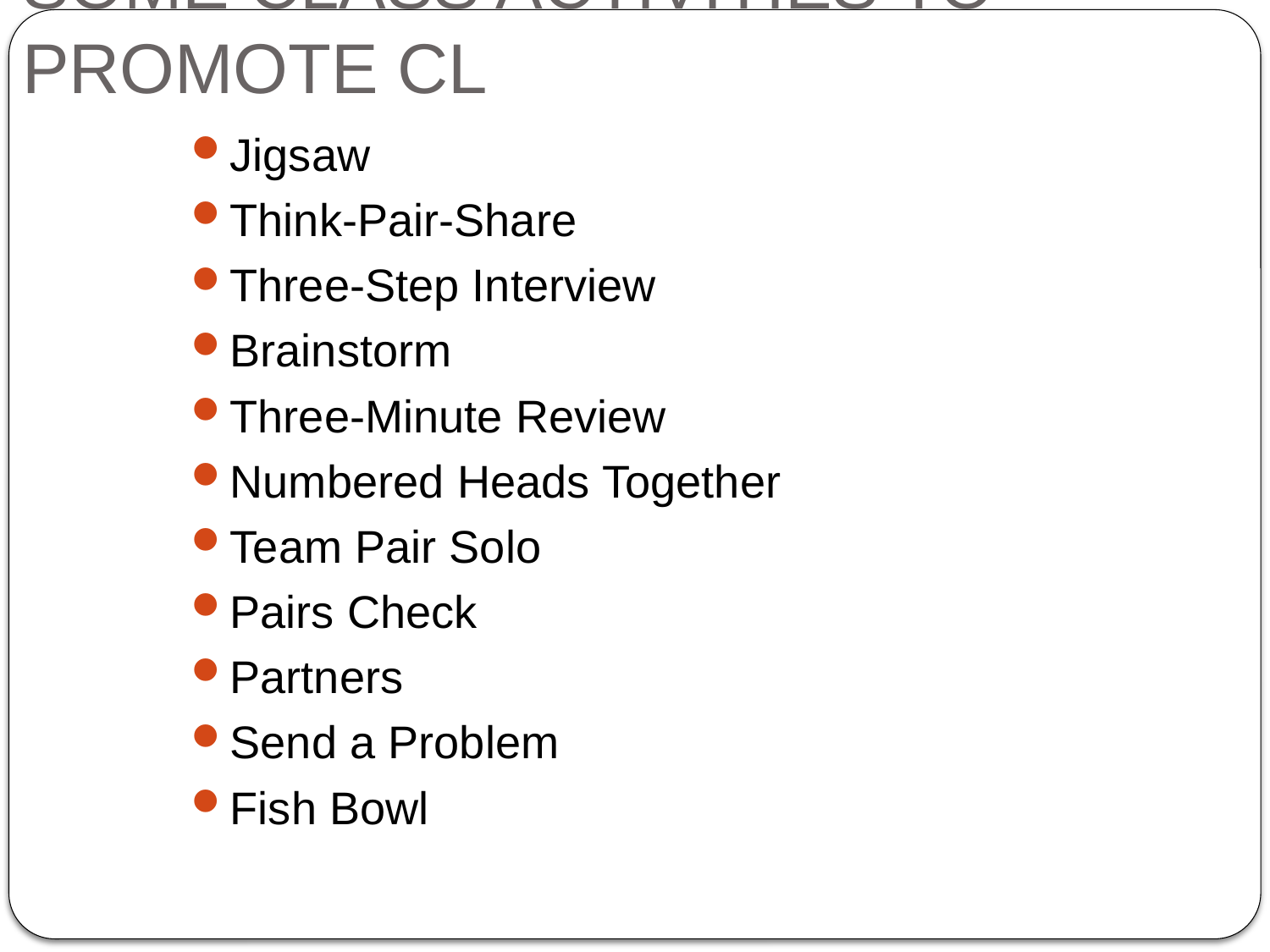

# SOME CLASS ACTIVITIES TO PROMOTE CL
Jigsaw
Think-Pair-Share
Three-Step Interview
Brainstorm
Three-Minute Review
Numbered Heads Together
Team Pair Solo
Pairs Check
Partners
Send a Problem
Fish Bowl